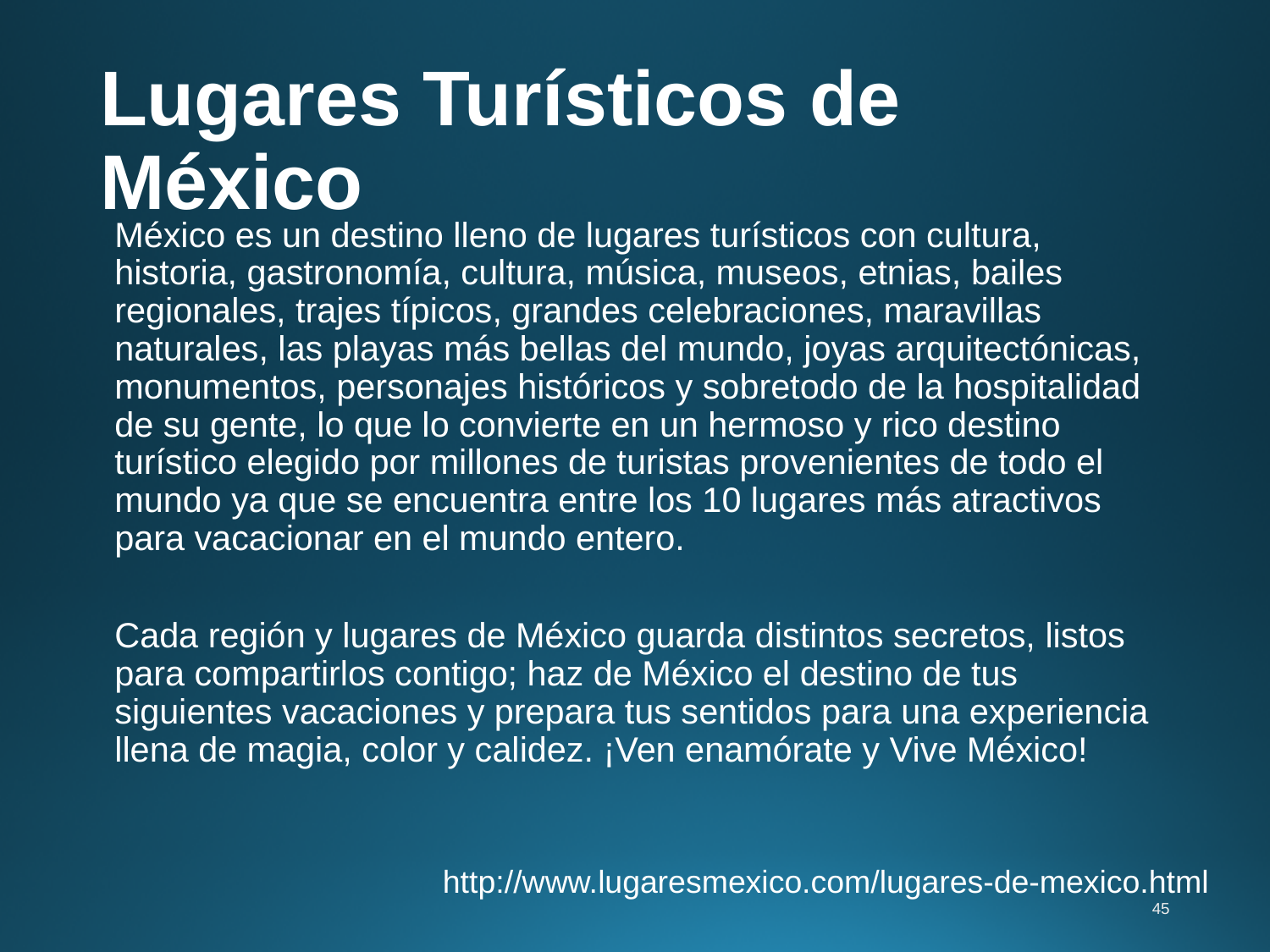

# Lugares Turísticos de México
México es un destino lleno de lugares turísticos con cultura, historia, gastronomía, cultura, música, museos, etnias, bailes regionales, trajes típicos, grandes celebraciones, maravillas naturales, las playas más bellas del mundo, joyas arquitectónicas, monumentos, personajes históricos y sobretodo de la hospitalidad de su gente, lo que lo convierte en un hermoso y rico destino turístico elegido por millones de turistas provenientes de todo el mundo ya que se encuentra entre los 10 lugares más atractivos para vacacionar en el mundo entero.

Cada región y lugares de México guarda distintos secretos, listos para compartirlos contigo; haz de México el destino de tus siguientes vacaciones y prepara tus sentidos para una experiencia llena de magia, color y calidez. ¡Ven enamórate y Vive México!
http://www.lugaresmexico.com/lugares-de-mexico.html
45